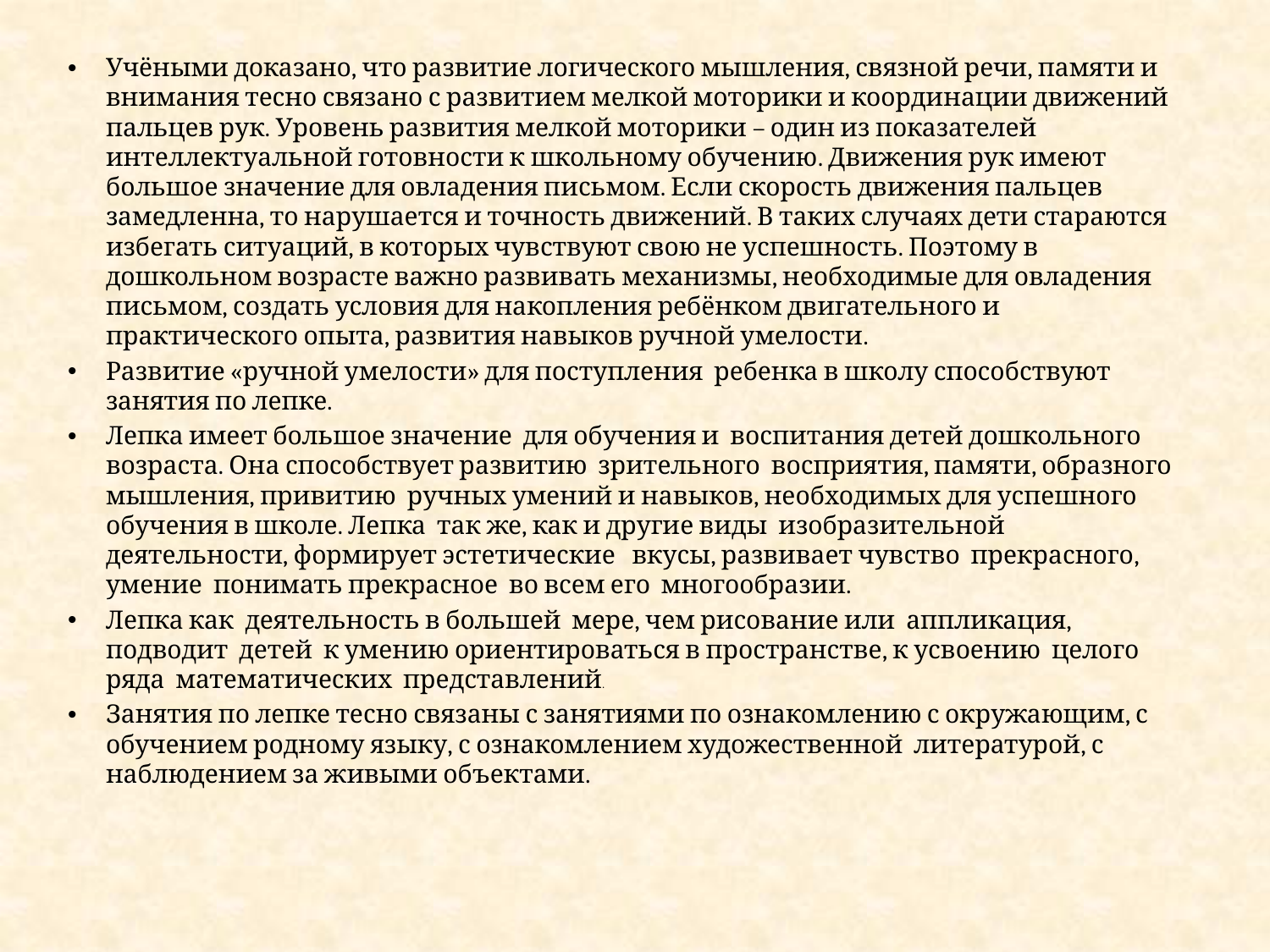

Учёными доказано, что развитие логического мышления, связной речи, памяти и внимания тесно связано с развитием мелкой моторики и координации движений пальцев рук. Уровень развития мелкой моторики – один из показателей интеллектуальной готовности к школьному обучению. Движения рук имеют большое значение для овладения письмом. Если скорость движения пальцев замедленна, то нарушается и точность движений. В таких случаях дети стараются избегать ситуаций, в которых чувствуют свою не успешность. Поэтому в дошкольном возрасте важно развивать механизмы, необходимые для овладения письмом, создать условия для накопления ребёнком двигательного и практического опыта, развития навыков ручной умелости.
Развитие «ручной умелости» для поступления  ребенка в школу способствуют занятия по лепке.
Лепка имеет большое значение  для обучения и  воспитания детей дошкольного возраста. Она способствует развитию  зрительного  восприятия, памяти, образного мышления, привитию  ручных умений и навыков, необходимых для успешного  обучения в школе. Лепка  так же, как и другие виды  изобразительной деятельности, формирует эстетические   вкусы, развивает чувство  прекрасного, умение  понимать прекрасное  во всем его  многообразии.
Лепка как  деятельность в большей  мере, чем рисование или  аппликация, подводит  детей  к умению ориентироваться в пространстве, к усвоению  целого ряда  математических  представлений.
Занятия по лепке тесно связаны с занятиями по ознакомлению с окружающим, с обучением родному языку, с ознакомлением художественной  литературой, с  наблюдением за живыми объектами.